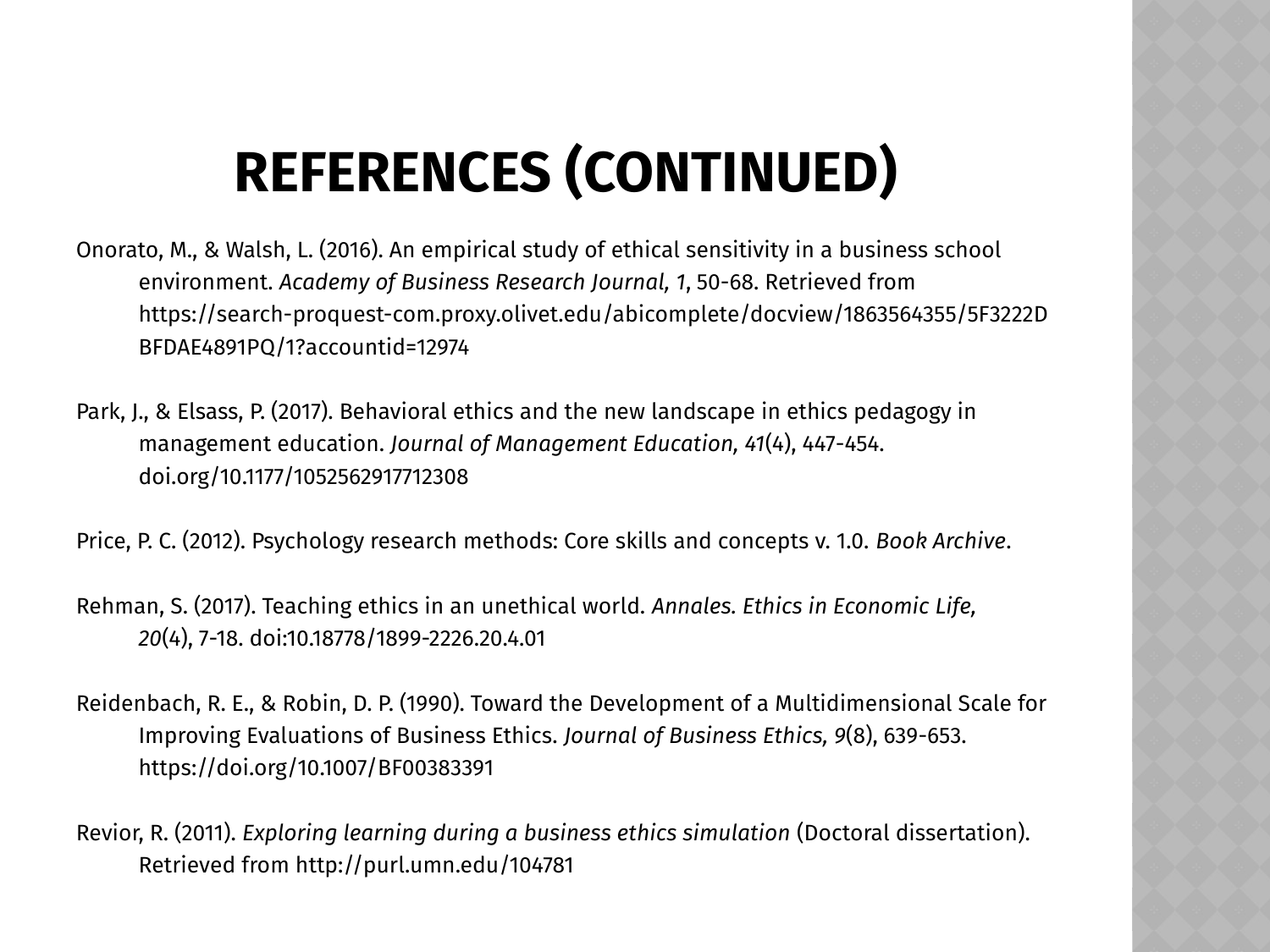

# References (continued)
Onorato, M., & Walsh, L. (2016). An empirical study of ethical sensitivity in a business school environment. Academy of Business Research Journal, 1, 50-68. Retrieved from https://search-proquest-com.proxy.olivet.edu/abicomplete/docview/1863564355/5F3222DBFDAE4891PQ/1?accountid=12974

Park, J., & Elsass, P. (2017). Behavioral ethics and the new landscape in ethics pedagogy in management education. Journal of Management Education, 41(4), 447-454. doi.org/10.1177/1052562917712308

Price, P. C. (2012). Psychology research methods: Core skills and concepts v. 1.0. Book Archive.

Rehman, S. (2017). Teaching ethics in an unethical world. Annales. Ethics in Economic Life,  20(4), 7-18. doi:10.18778/1899-2226.20.4.01

Reidenbach, R. E., & Robin, D. P. (1990). Toward the Development of a Multidimensional Scale for Improving Evaluations of Business Ethics. Journal of Business Ethics, 9(8), 639-653. https://doi.org/10.1007/BF00383391

Revior, R. (2011). Exploring learning during a business ethics simulation (Doctoral dissertation). Retrieved from http://purl.umn.edu/104781